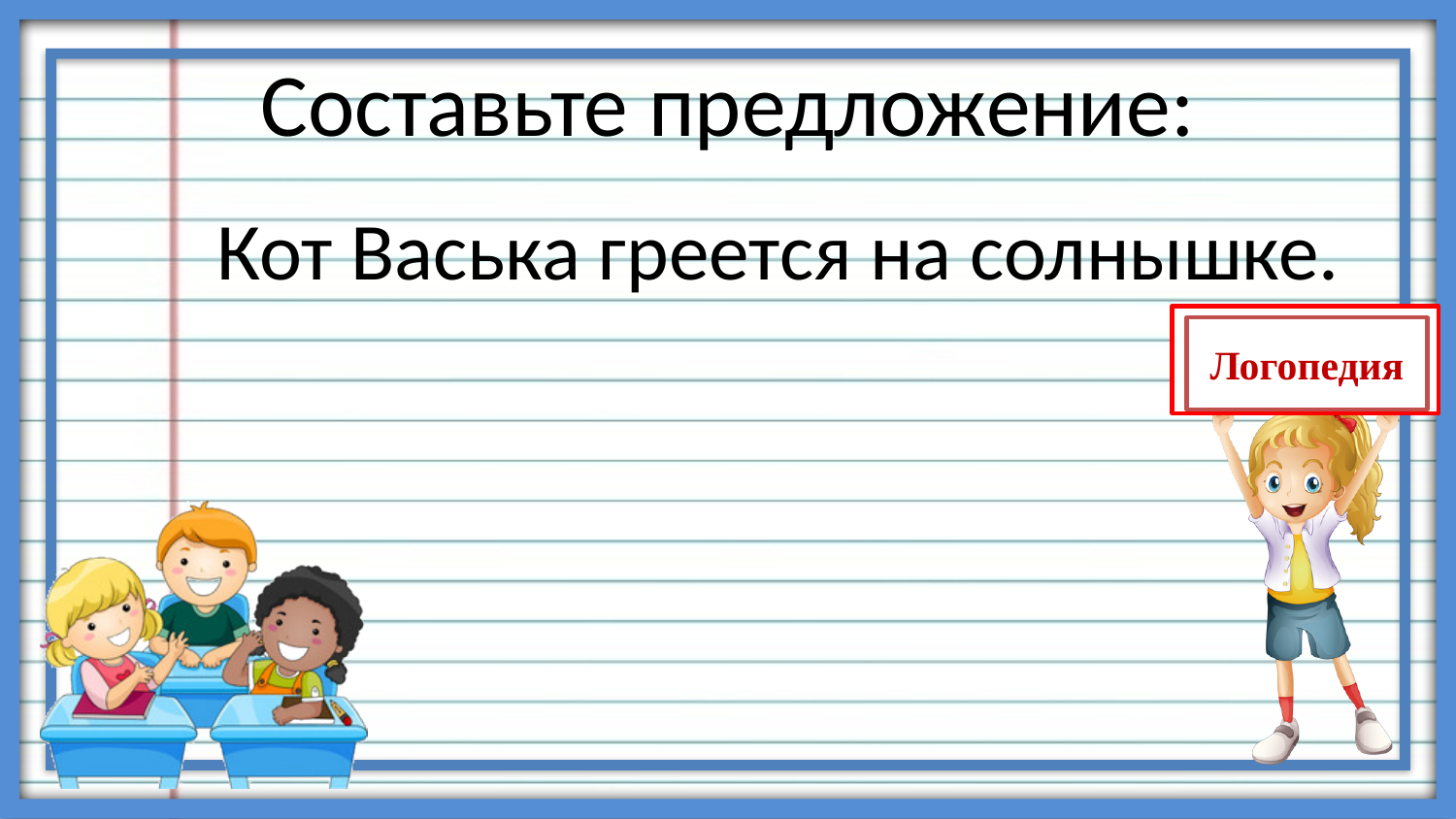

# Составьте предложение:
                  Кот Васька греется на солнышке.

Логопедия